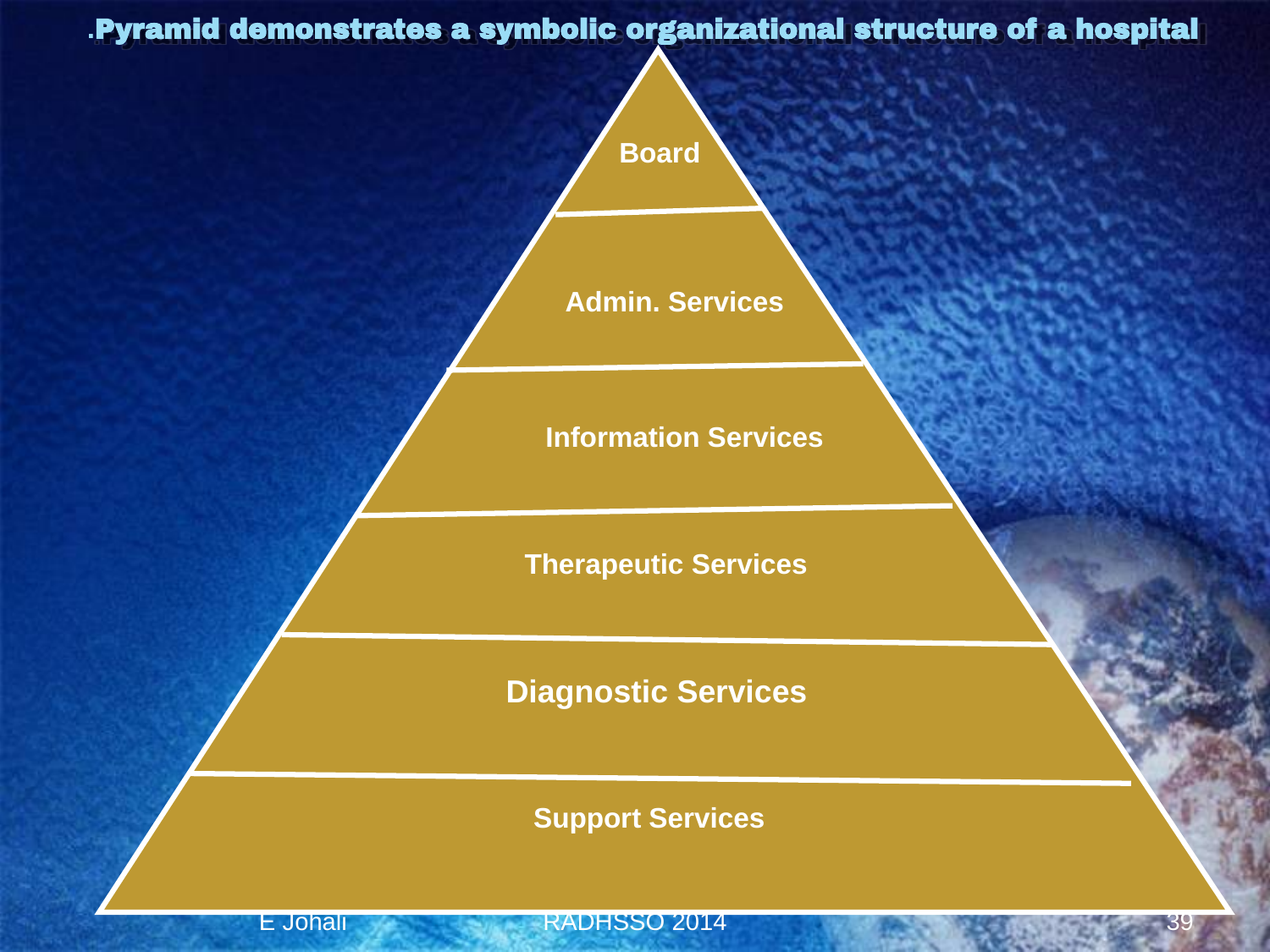

# Pyramid demonstrates a symbolic organizational structure of a hospital.

Board

Admin. Services

Information Services

Therapeutic Services

Diagnostic Services

Support Services
E Johali
RADHSSO 2014
39